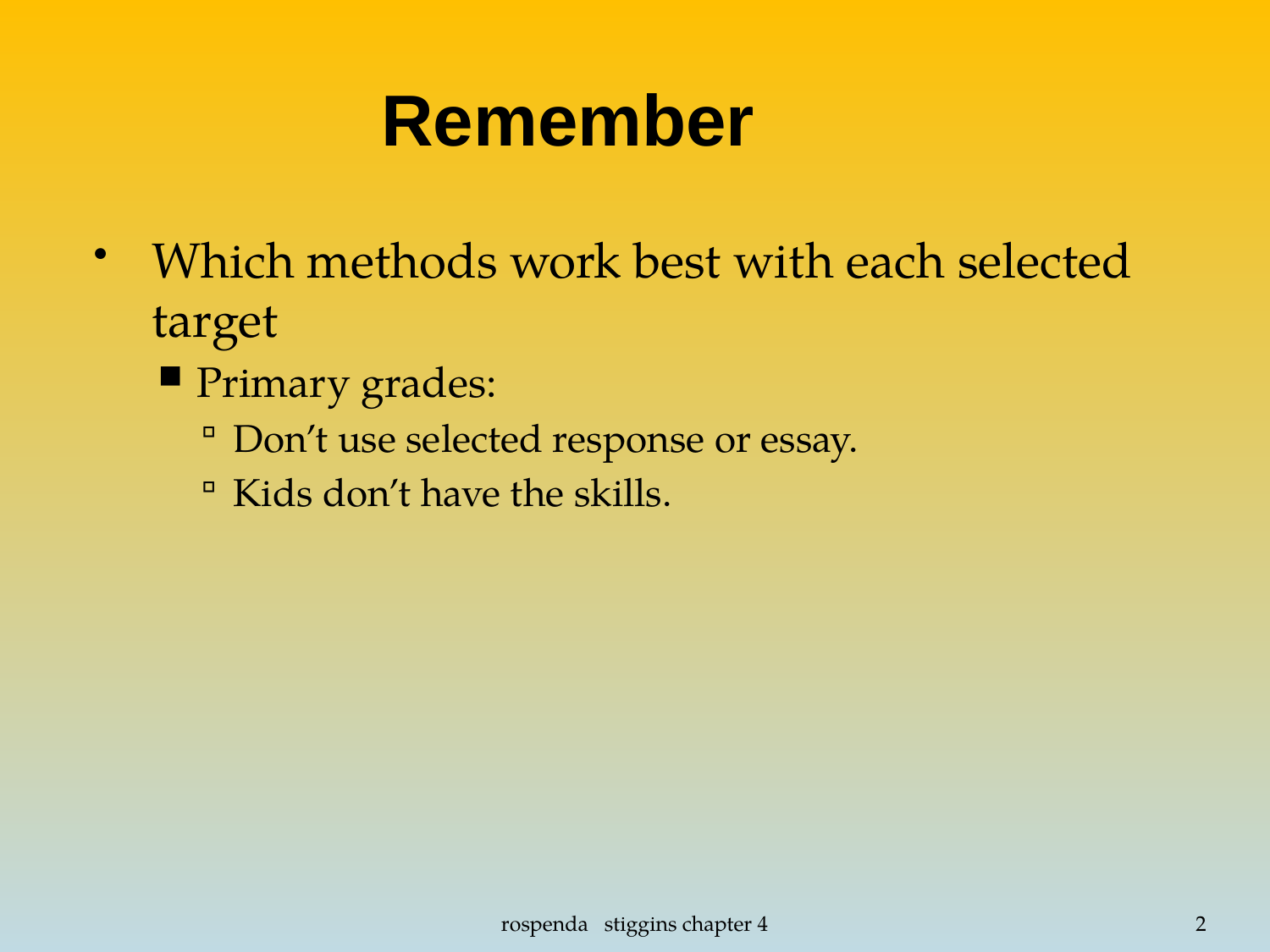

# Remember
Which methods work best with each selected target
Primary grades:
Don’t use selected response or essay.
Kids don’t have the skills.
rospenda   stiggins chapter 4
2